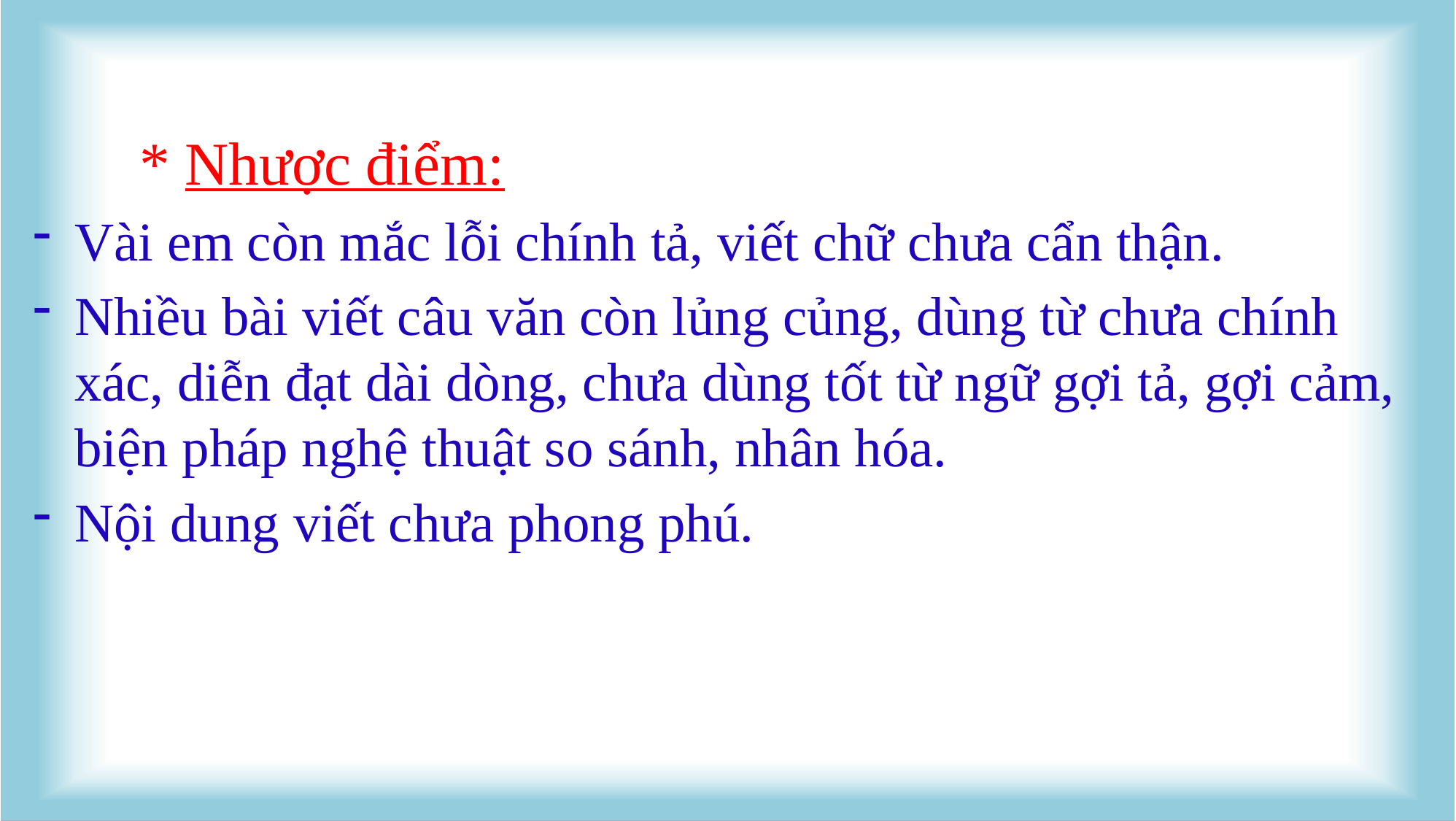

* Nhược điểm:
Vài em còn mắc lỗi chính tả, viết chữ chưa cẩn thận.
Nhiều bài viết câu văn còn lủng củng, dùng từ chưa chính xác, diễn đạt dài dòng, chưa dùng tốt từ ngữ gợi tả, gợi cảm, biện pháp nghệ thuật so sánh, nhân hóa.
Nội dung viết chưa phong phú.